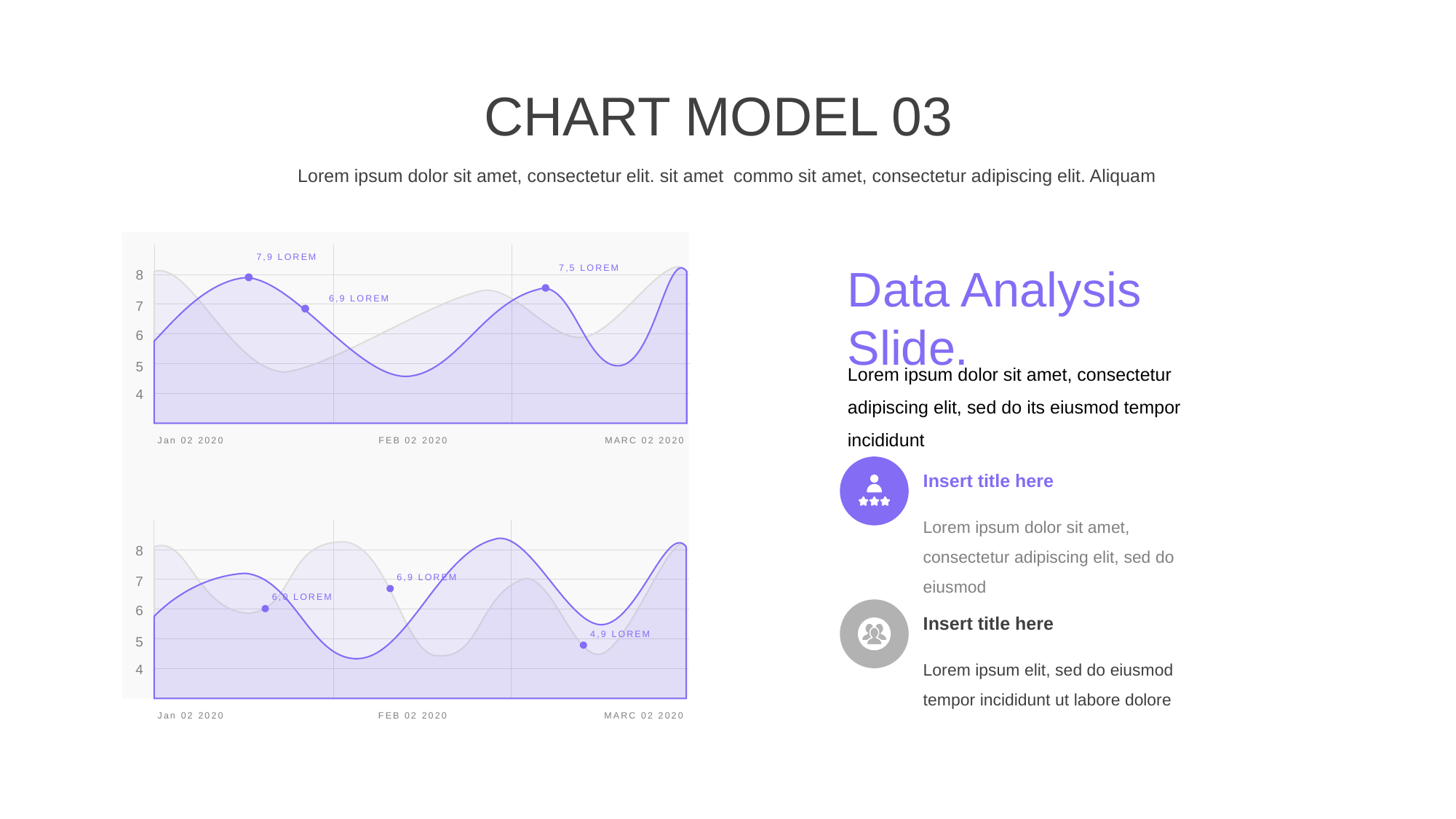

CHART MODEL 03
Lorem ipsum dolor sit amet, consectetur elit. sit amet  commo sit amet, consectetur adipiscing elit. Aliquam

7,9 LOREM
7,5 LOREM
8

6,9 LOREM
7

6
5
4
Jan 02 2020
FEB 02 2020
MARC 02 2020
Data Analysis Slide.
Lorem ipsum dolor sit amet, consectetur adipiscing elit, sed do its eiusmod tempor incididunt

Insert title here

Lorem ipsum dolor sit amet, consectetur adipiscing elit, sed do eiusmod

8

7
6
5
4
Jan 02 2020
FEB 02 2020
MARC 02 2020
6,9 LOREM

6,0 LOREM

Insert title here

4,9 LOREM

Lorem ipsum elit, sed do eiusmod tempor incididunt ut labore dolore